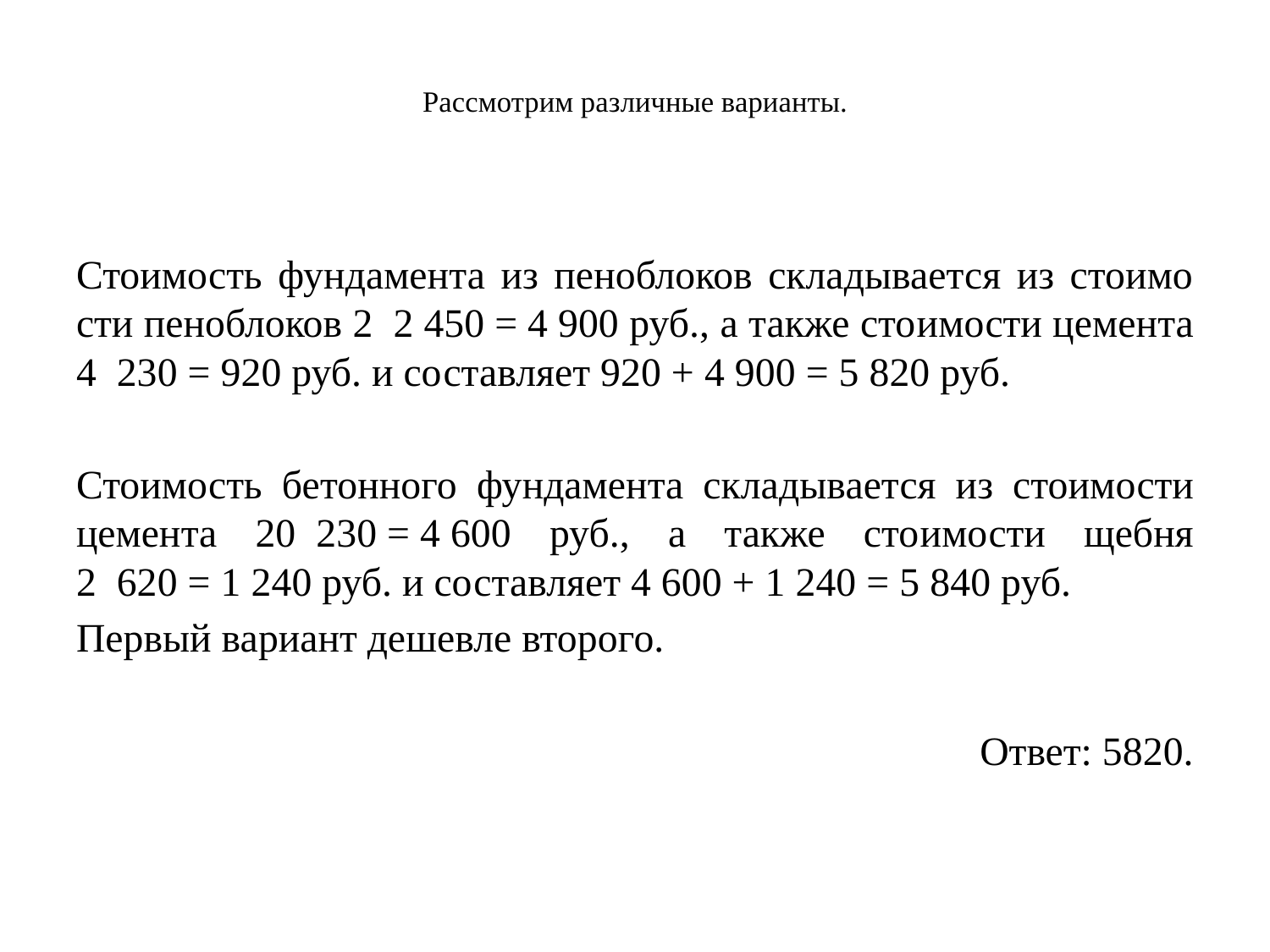

Рас­смот­рим раз­лич­ные ва­ри­ан­ты.

Сто­и­мость фун­да­мен­та из пе­нобло­ков скла­ды­ва­ет­ся из сто­и­мо­сти пе­нобло­ков 2  2 450 = 4 900 руб., а также сто­и­мо­сти це­мен­та 4  230 = 920 руб. и со­став­ля­ет 920 + 4 900 = 5 820 руб.

Сто­и­мость бе­тон­но­го фун­да­мен­та скла­ды­ва­ет­ся из сто­и­мо­сти це­мен­та 20  230 = 4 600 руб., а также сто­и­мо­сти щебня 2  620 = 1 240 руб. и со­став­ля­ет 4 600 + 1 240 = 5 840 руб.
Пер­вый ва­ри­ант де­шев­ле вто­ро­го.

Ответ: 5820.